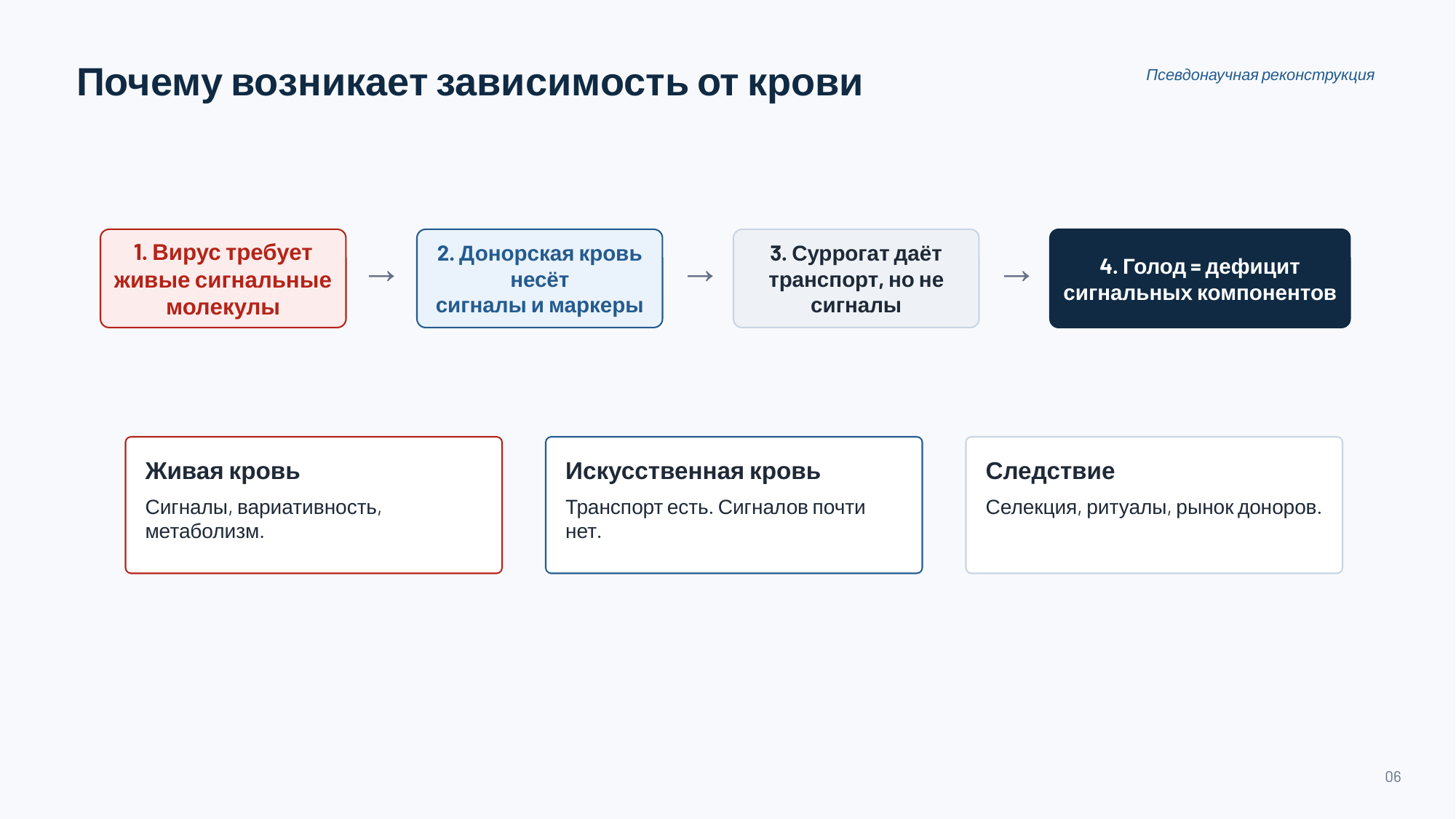

Почему возникает зависимость от крови
Псевдонаучная реконструкция

1. Вирус требует
живые сигнальные молекулы
2. Донорская кровь несёт
сигналы и маркеры
3. Суррогат даёт
транспорт, но не сигналы
4. Голод = дефицит
сигнальных компонентов
→
→
→

Живая кровь
Искусственная кровь
Следствие
Сигналы, вариативность, метаболизм.
Транспорт есть. Сигналов почти нет.
Селекция, ритуалы, рынок доноров.
06